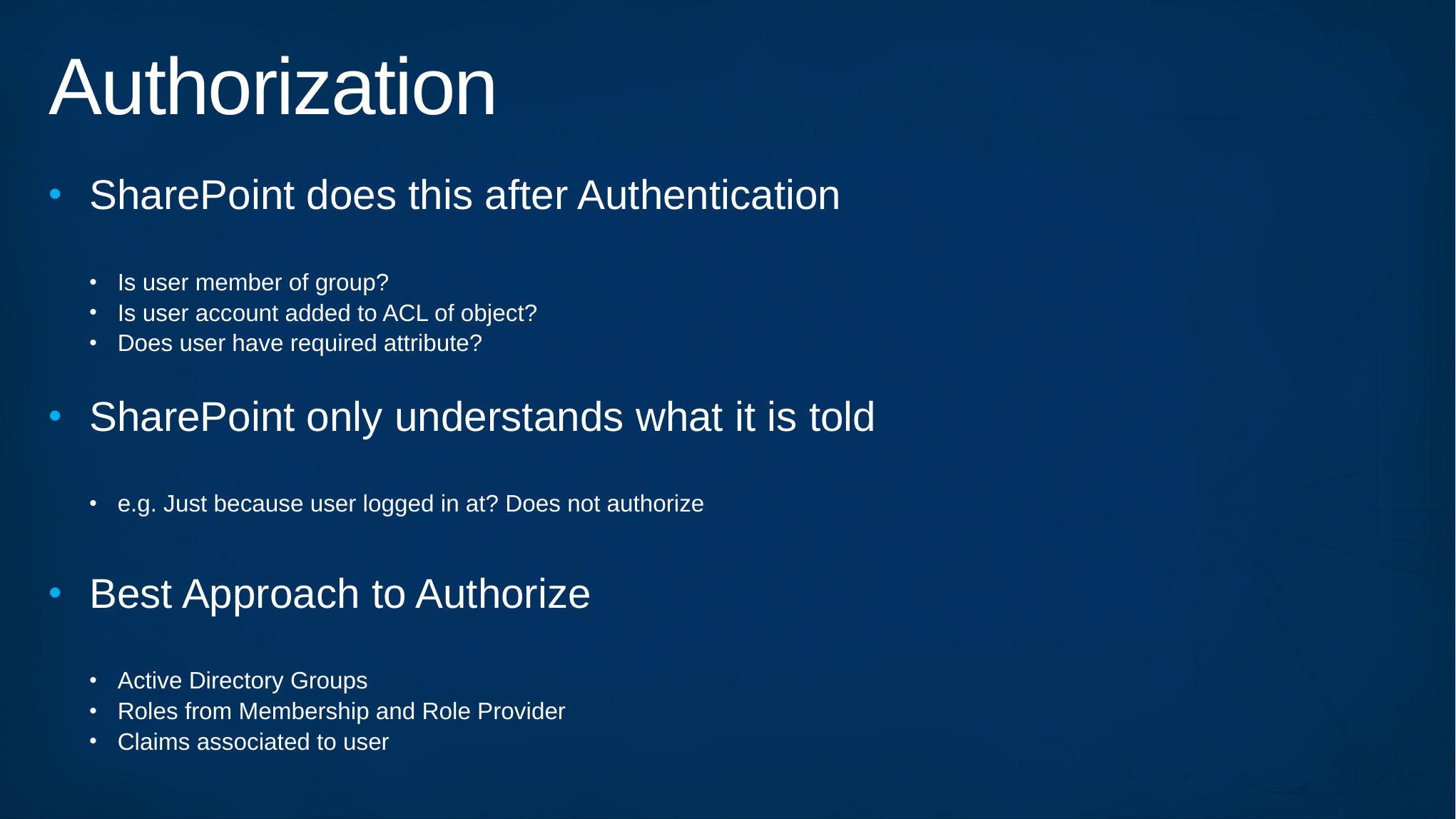

# Authorization
SharePoint does this after Authentication

Is user member of group?
Is user account added to ACL of object?
Does user have required attribute?

SharePoint only understands what it is told

e.g. Just because user logged in at? Does not authorize

Best Approach to Authorize

Active Directory Groups
Roles from Membership and Role Provider
Claims associated to user